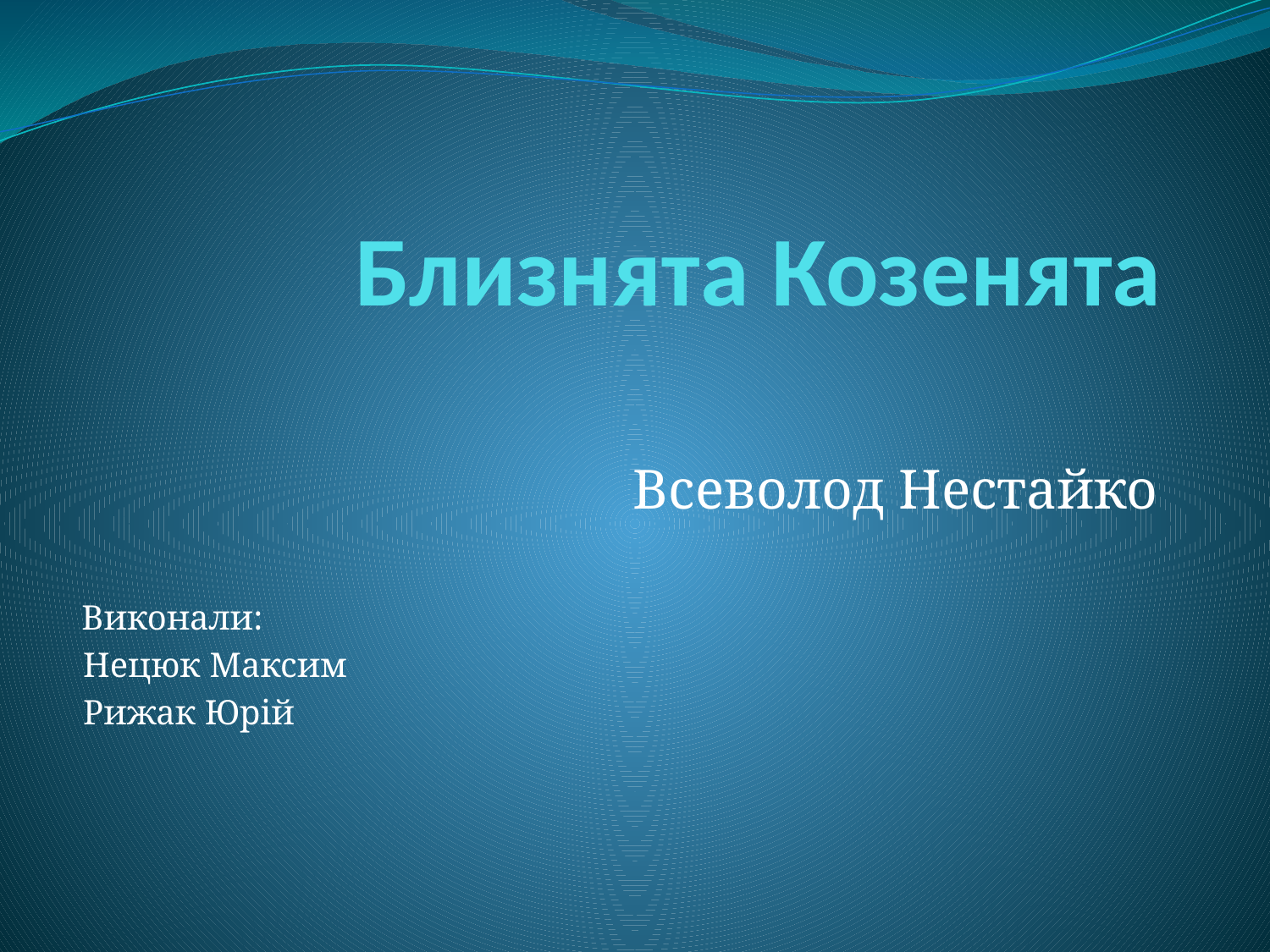

# Близнята Козенята
Всеволод Нестайко
 Виконали:
 Нецюк Максим
 Рижак Юрій